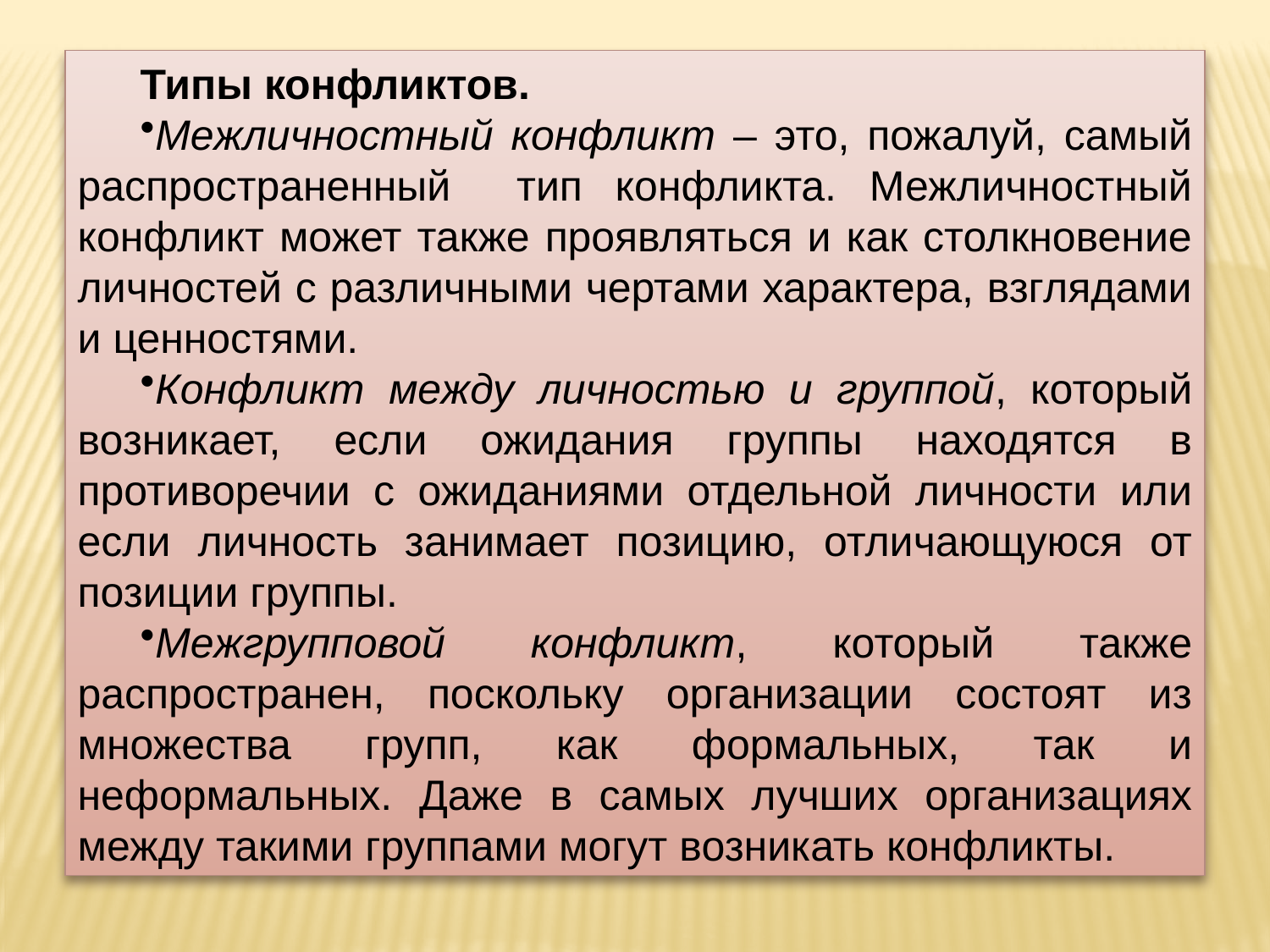

Типы конфликтов.
Межличностный конфликт – это, пожалуй, самый распространенный  тип конфликта. Межличностный конфликт может также проявляться и как столкновение личностей с различными чертами характера, взглядами и ценностями.
Конфликт между личностью и группой, который возникает, если ожидания группы находятся в противоречии с ожиданиями отдельной личности или если личность занимает позицию, отличающуюся от позиции группы.
Межгрупповой конфликт, который также распространен, поскольку организации состоят из множества групп, как формальных, так и неформальных. Даже в самых лучших организациях между такими группами могут возникать конфликты.